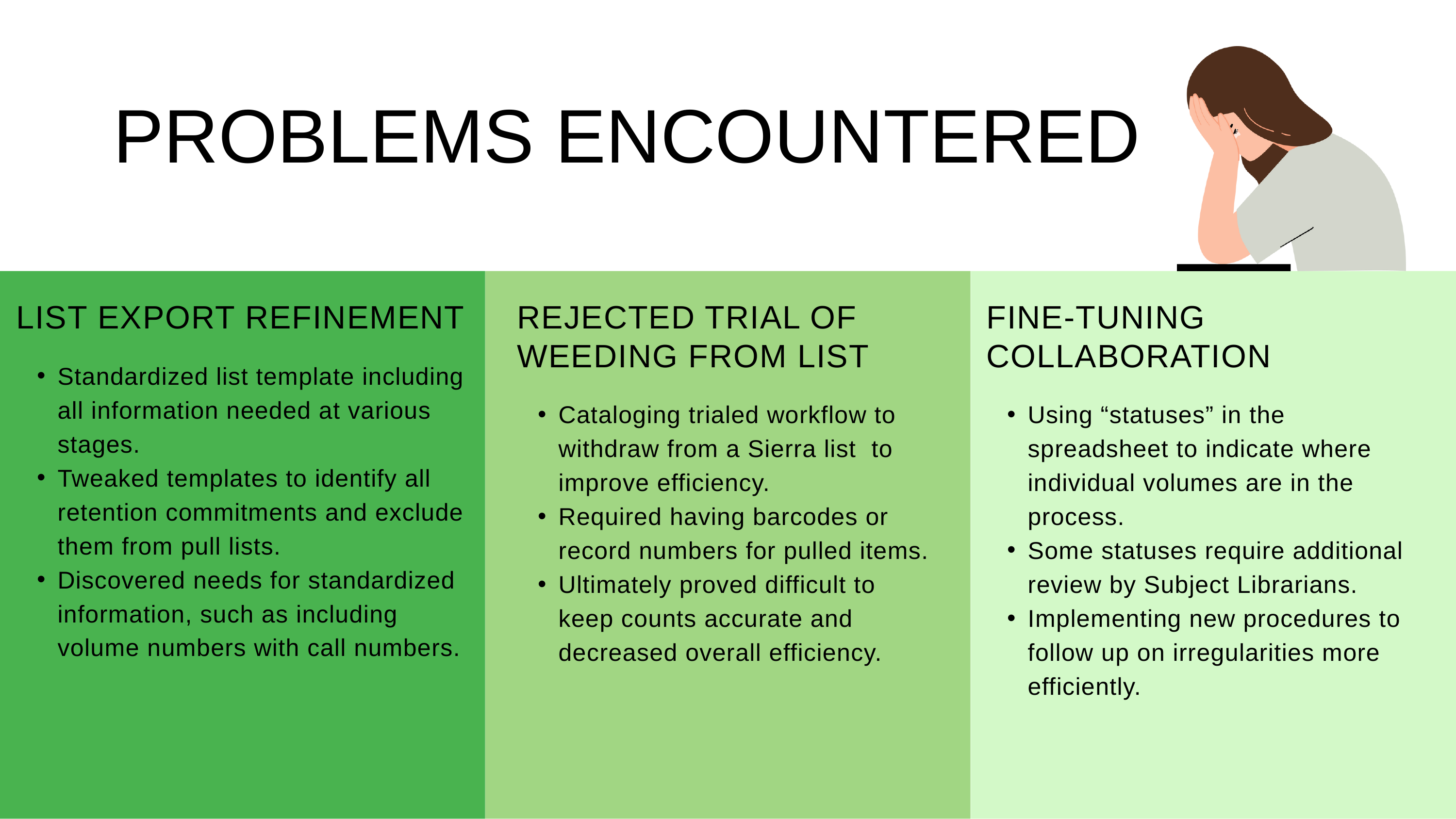

PROBLEMS ENCOUNTERED

LIST EXPORT REFINEMENT
Standardized list template including all information needed at various stages.
Tweaked templates to identify all retention commitments and exclude them from pull lists.
Discovered needs for standardized information, such as including volume numbers with call numbers.
REJECTED TRIAL OF WEEDING FROM LIST
Cataloging trialed workflow to withdraw from a Sierra list  to improve efficiency.
Required having barcodes or record numbers for pulled items.
Ultimately proved difficult to keep counts accurate and decreased overall efficiency.

FINE-TUNING COLLABORATION
Using “statuses” in the spreadsheet to indicate where individual volumes are in the process.
Some statuses require additional review by Subject Librarians.
Implementing new procedures to follow up on irregularities more efficiently.